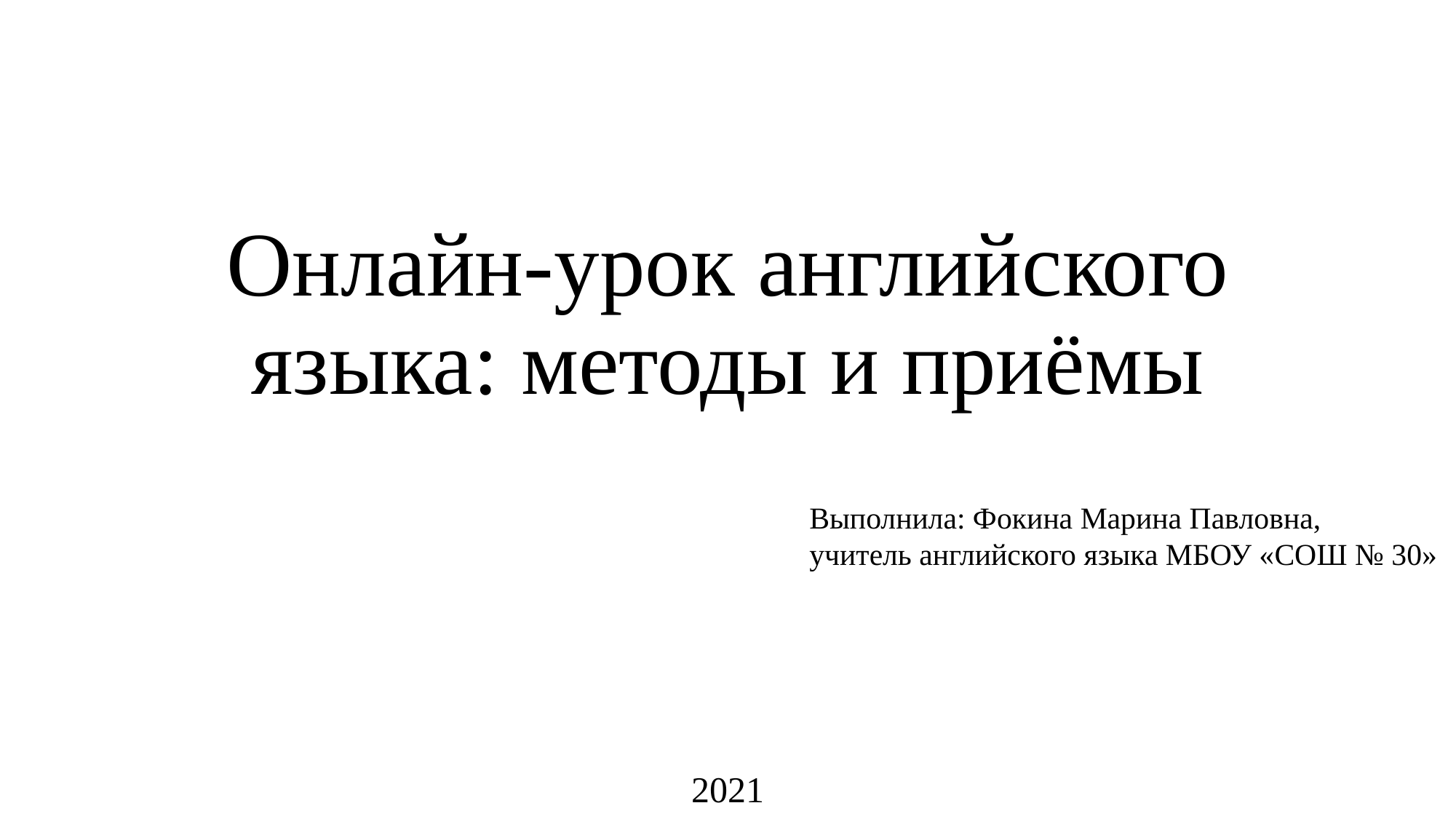

# Онлайн-урок английского языка: методы и приёмы
Выполнила: Фокина Марина Павловна,
учитель английского языка МБОУ «СОШ № 30»
2021